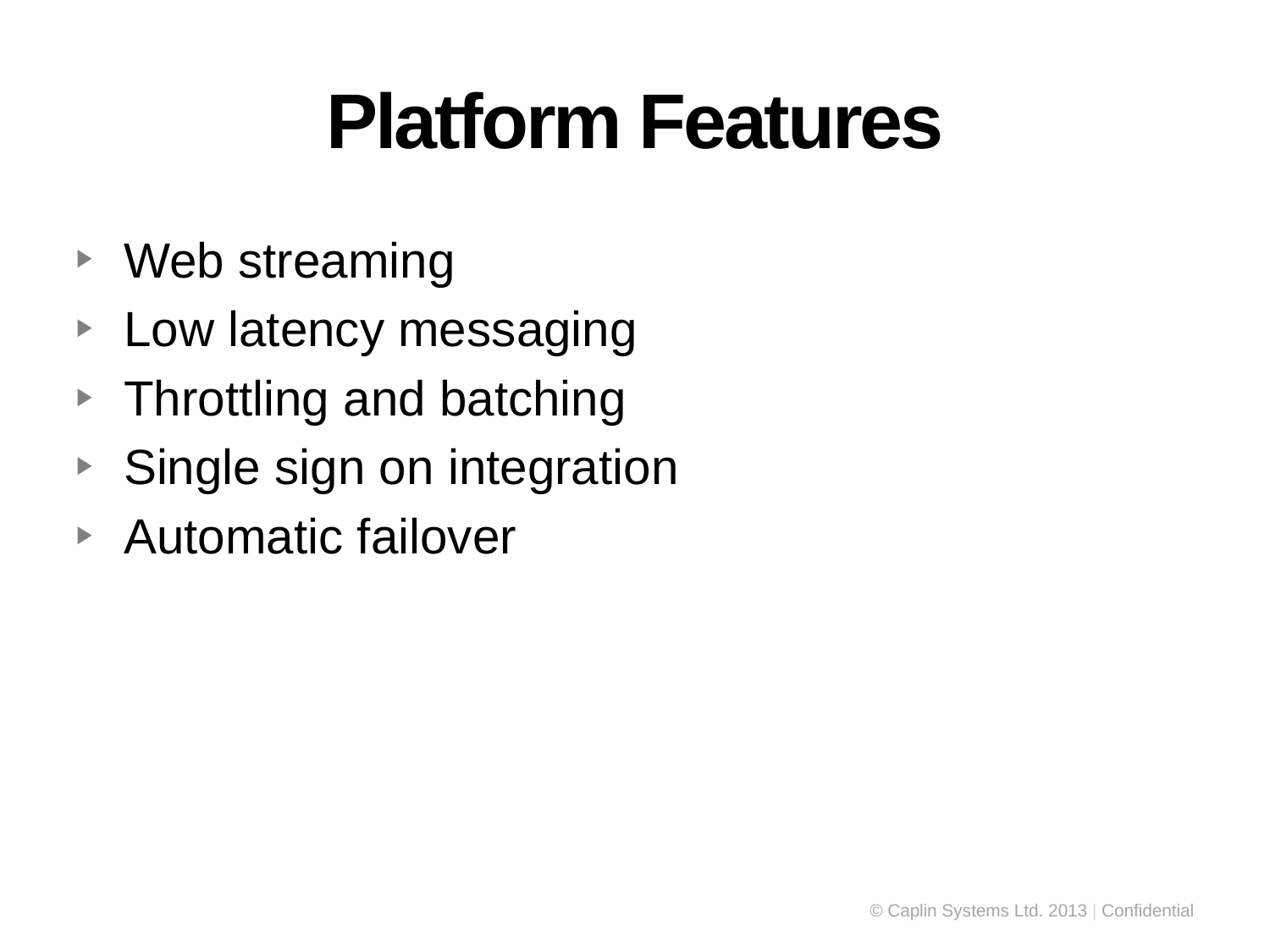

# Platform Features
Web streaming
Low latency messaging
Throttling and batching
Single sign on integration
Automatic failover